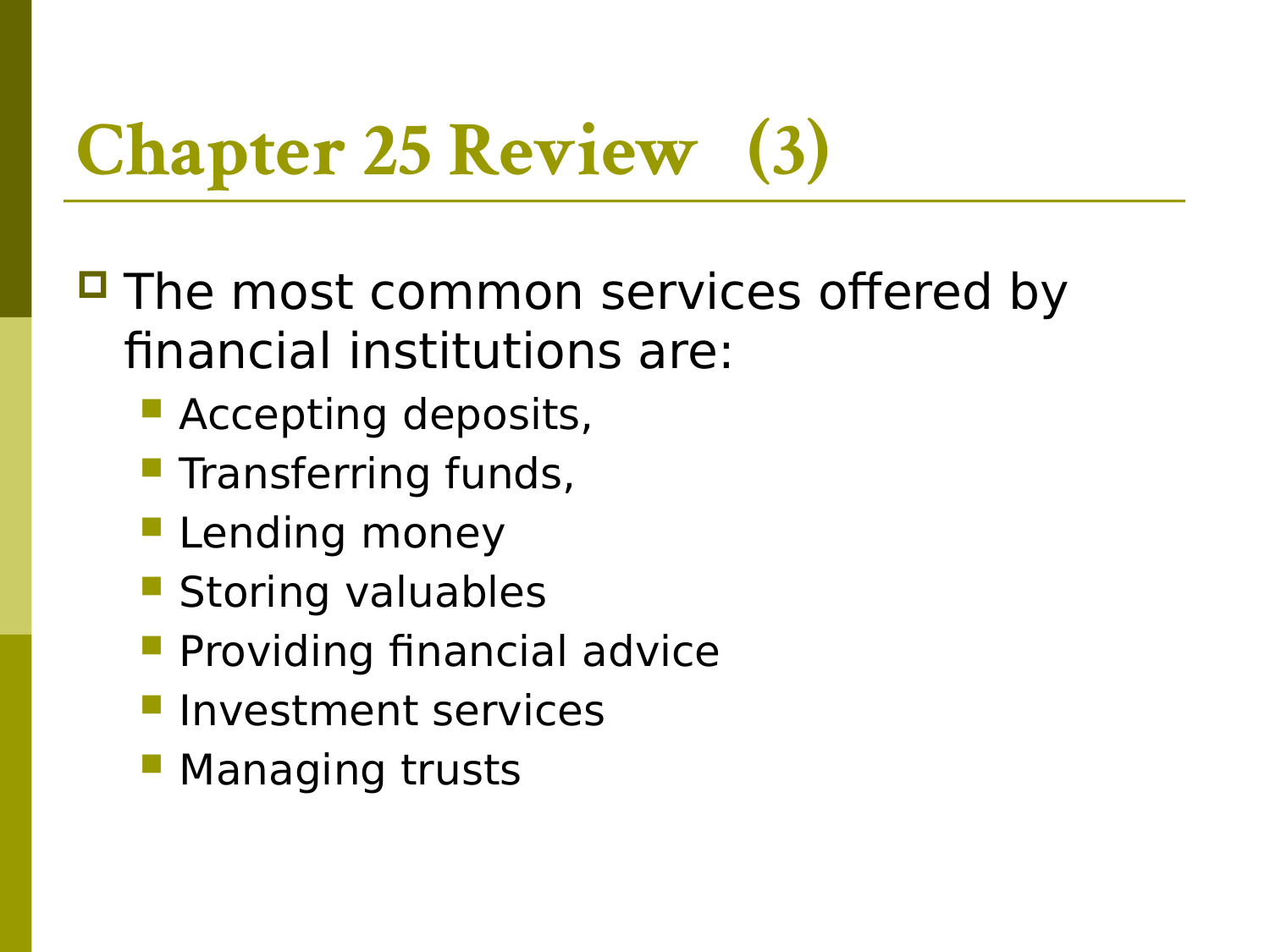

# Chapter 25 Review   (3)
The most common services offered by financial institutions are:
Accepting deposits,
Transferring funds,
Lending money
Storing valuables
Providing financial advice
Investment services
Managing trusts